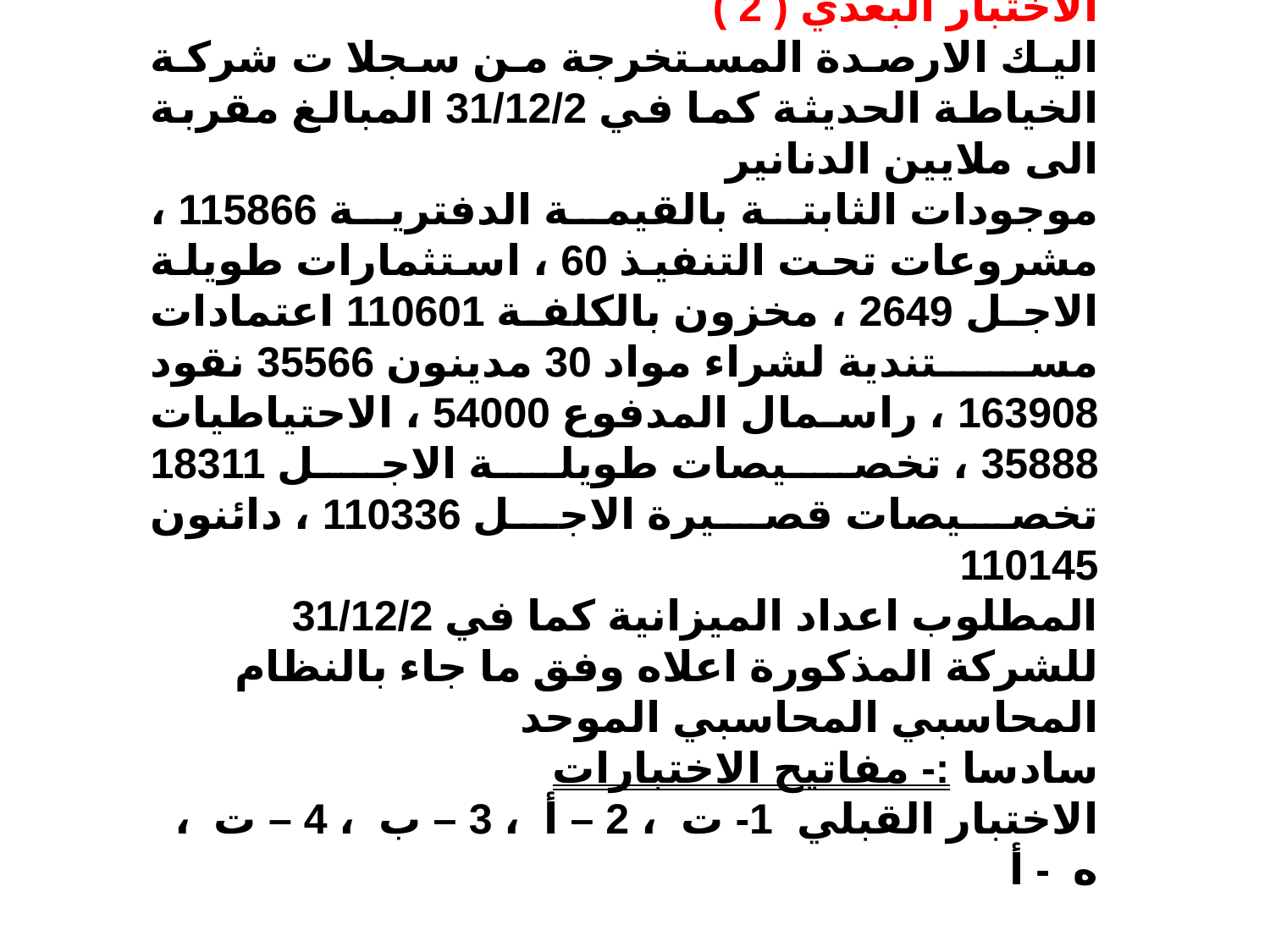

الاختبار البعدي ( 2 )
اليك الارصدة المستخرجة من سجلا ت شركة الخياطة الحديثة كما في 31/12/2 المبالغ مقربة الى ملايين الدنانير
موجودات الثابتة بالقيمة الدفترية 115866 ، مشروعات تحت التنفيذ 60 ، استثمارات طويلة الاجل 2649 ، مخزون بالكلفة 110601 اعتمادات مستندية لشراء مواد 30 مدينون 35566 نقود 163908 ، راسمال المدفوع 54000 ، الاحتياطيات 35888 ، تخصيصات طويلة الاجل 18311 تخصيصات قصيرة الاجل 110336 ، دائنون 110145
المطلوب اعداد الميزانية كما في 31/12/2 للشركة المذكورة اعلاه وفق ما جاء بالنظام المحاسبي المحاسبي الموحد
سادسا :- مفاتيح الاختبارات
الاختبار القبلي  1- ت  ، 2 – أ  ، 3 – ب  ، 4 – ت  ، ه  - أ